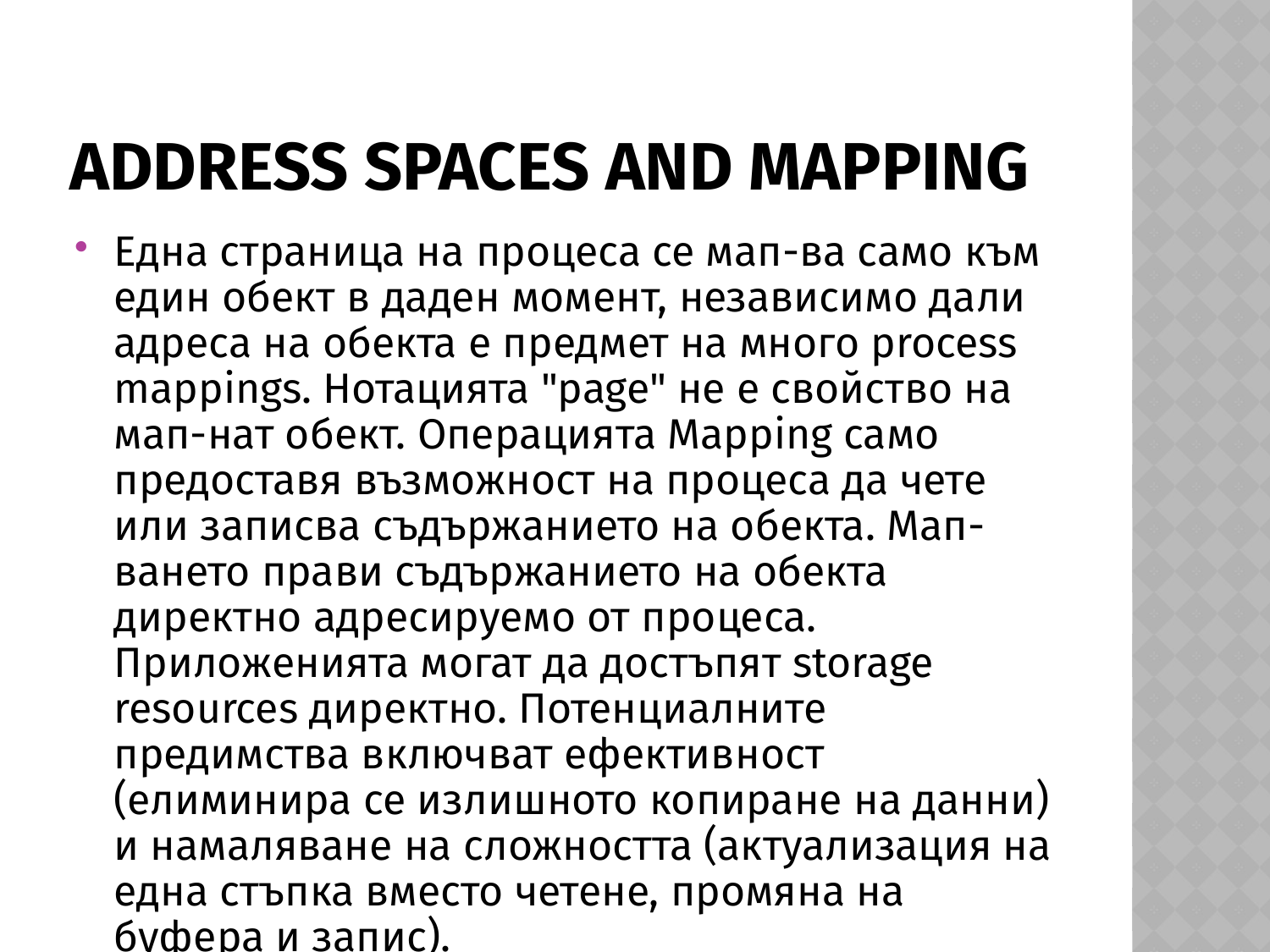

# Address Spaces and Mapping
Една страница на процеса се мап-ва само към един обект в даден момент, независимо дали адреса на обекта е предмет на много process mappings. Нотацията "page" не е свойство на мап-нат обект. Операцията Mapping само предоставя възможност на процеса да чете или записва съдържанието на обекта. Мап-ването прави съдържанието на обекта директно адресируемо от процеса. Приложенията могат да достъпят storage resources директно. Потенциалните предимства включват ефективност (елиминира се излишното копиране на данни) и намаляване на сложността (актуализация на една стъпка вместо четене, промяна на буфера и запис).